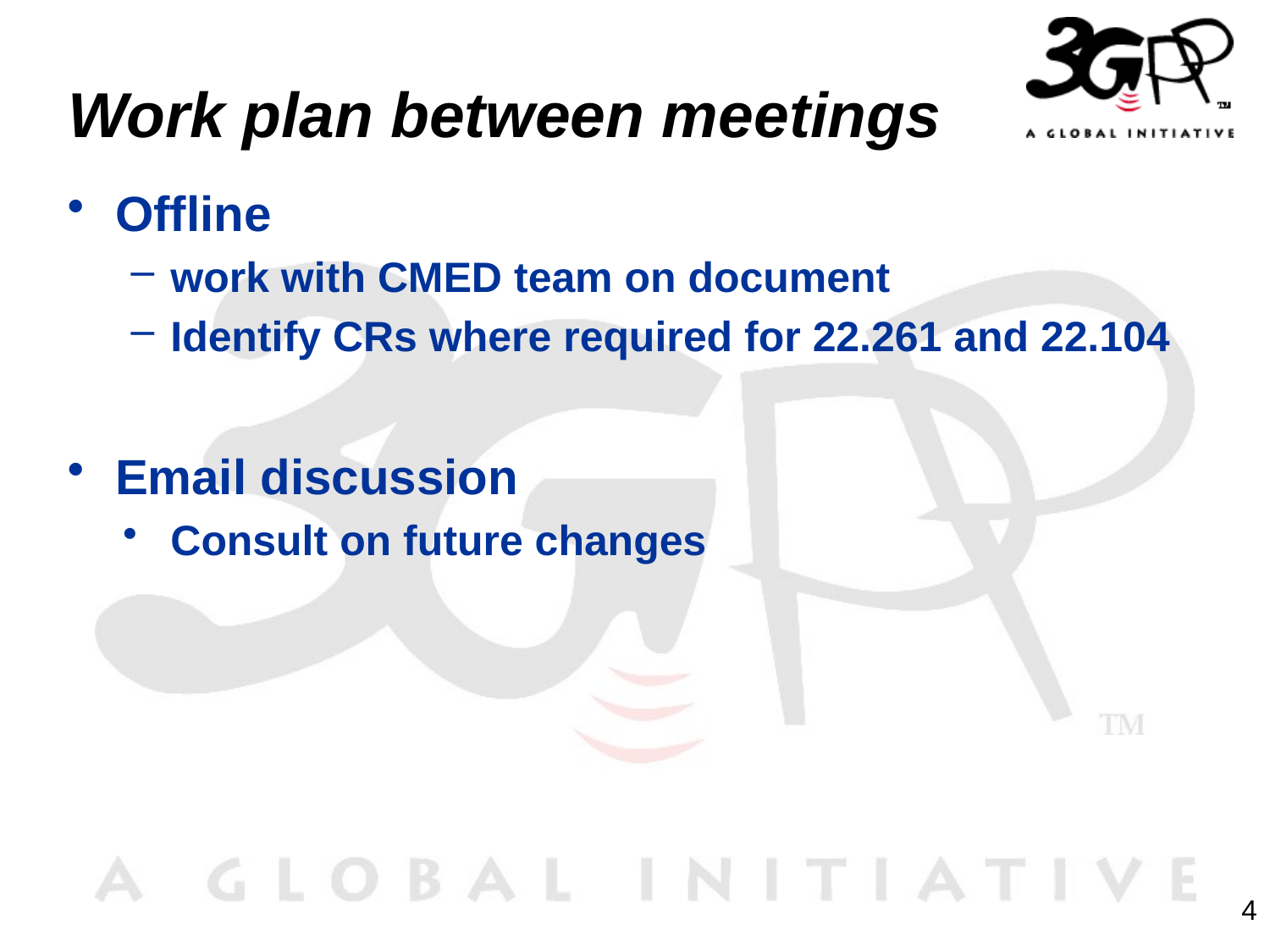

# Work plan between meetings
Offline
work with CMED team on document
Identify CRs where required for 22.261 and 22.104

Email discussion
Consult on future changes

4